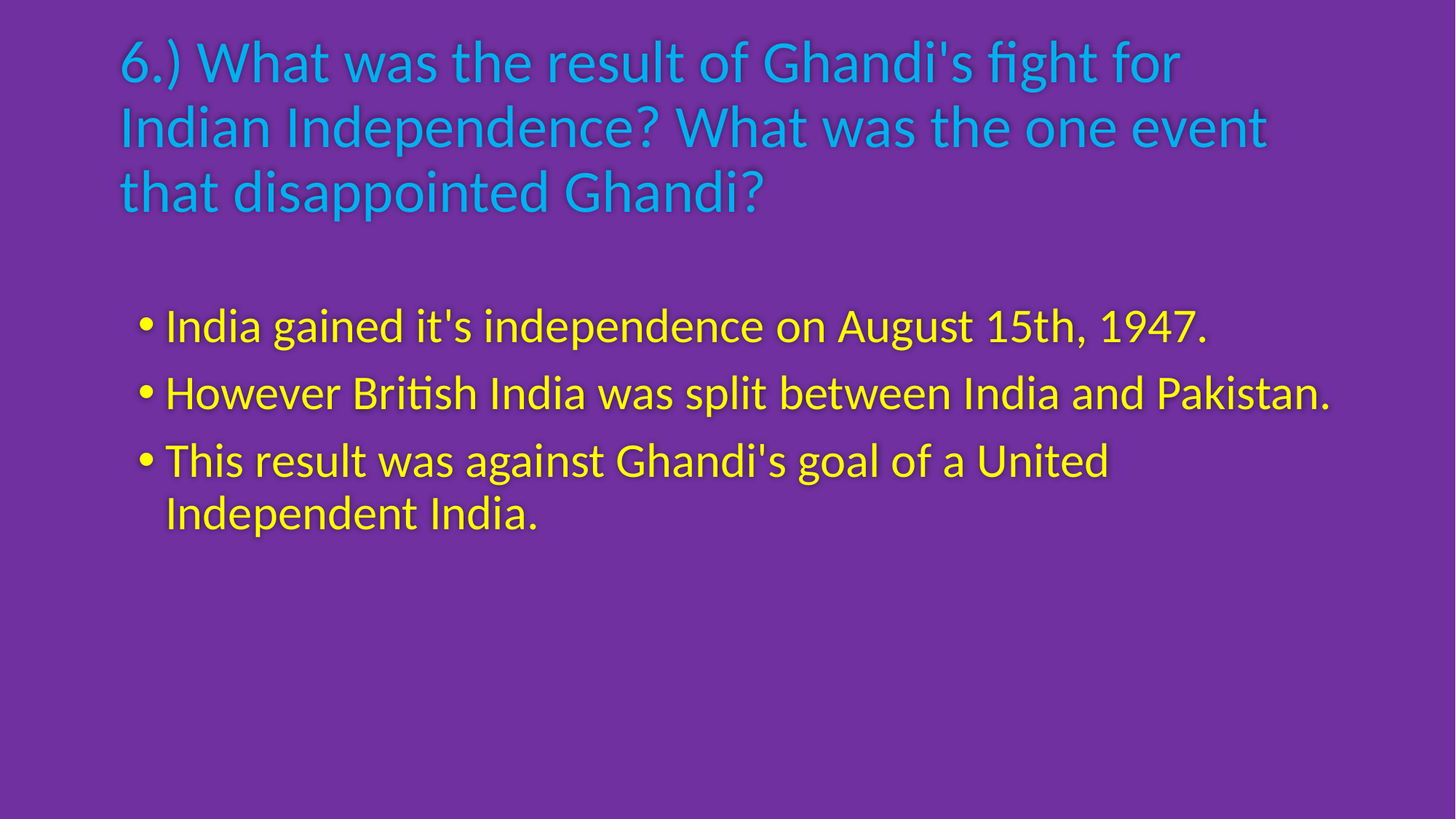

# 6.) What was the result of Ghandi's fight for Indian Independence? What was the one event that disappointed Ghandi?
India gained it's independence on August 15th, 1947.
However British India was split between India and Pakistan.
This result was against Ghandi's goal of a United Independent India.